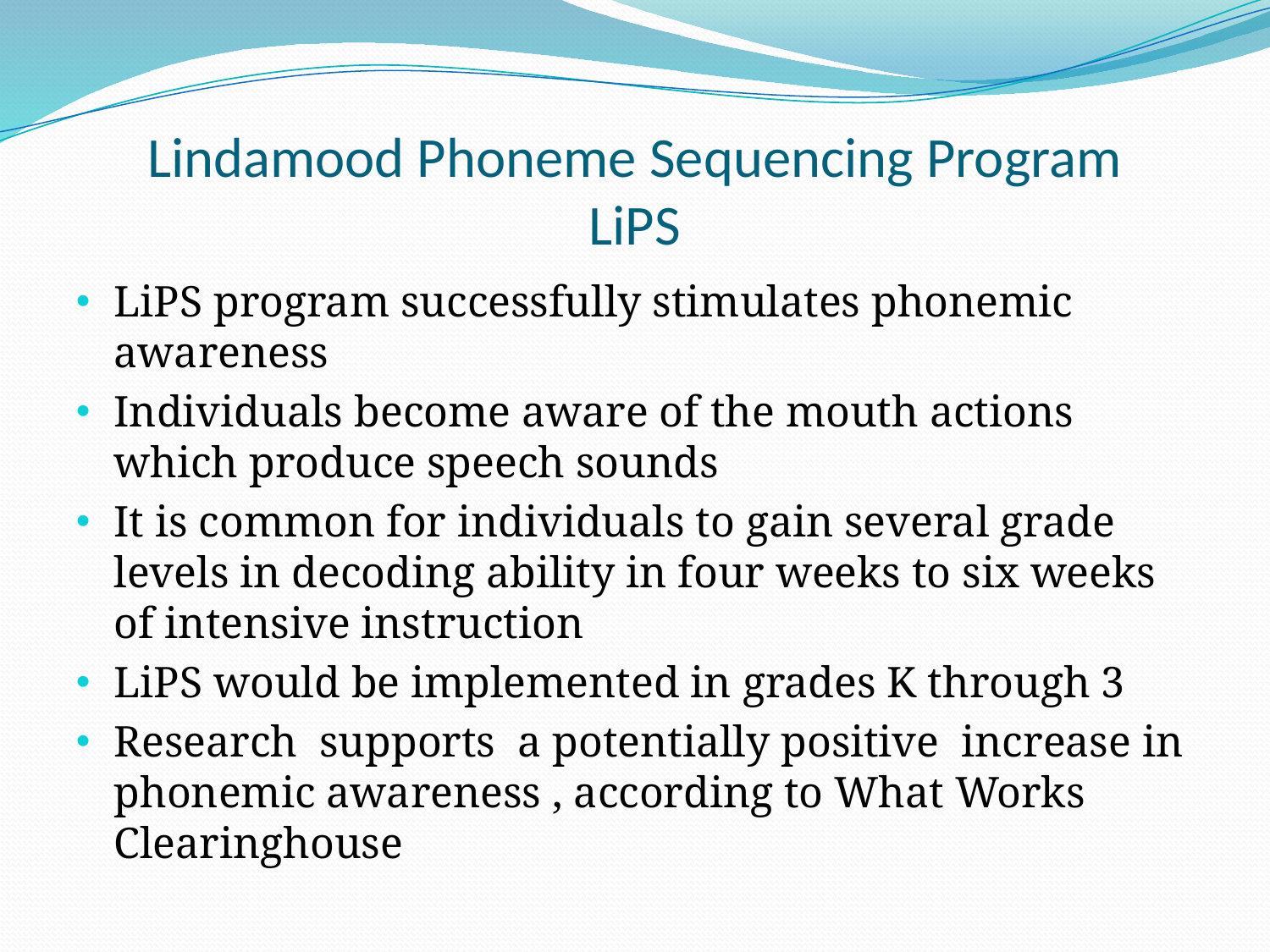

# Lindamood Phoneme Sequencing Program LiPS
LiPS program successfully stimulates phonemic awareness
Individuals become aware of the mouth actions which produce speech sounds
It is common for individuals to gain several grade levels in decoding ability in four weeks to six weeks of intensive instruction
LiPS would be implemented in grades K through 3
Research  supports  a potentially positive  increase in phonemic awareness , according to What Works Clearinghouse